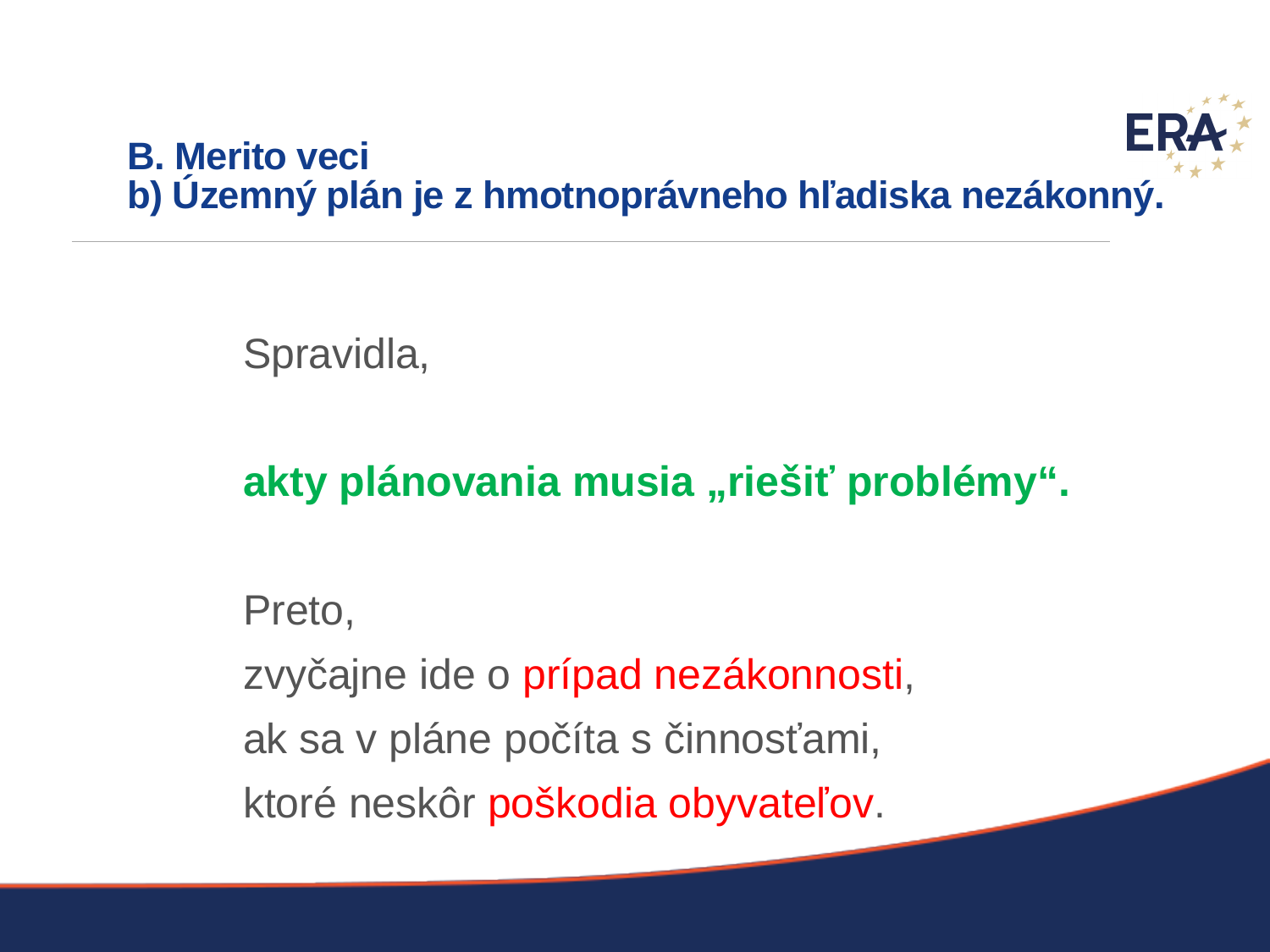

# B. Merito veci b) Územný plán je z hmotnoprávneho hľadiska nezákonný.

	Spravidla,

	akty plánovania musia „riešiť problémy“.

	Preto,
	zvyčajne ide o prípad nezákonnosti,
	ak sa v pláne počíta s činnosťami,
	ktoré neskôr poškodia obyvateľov.